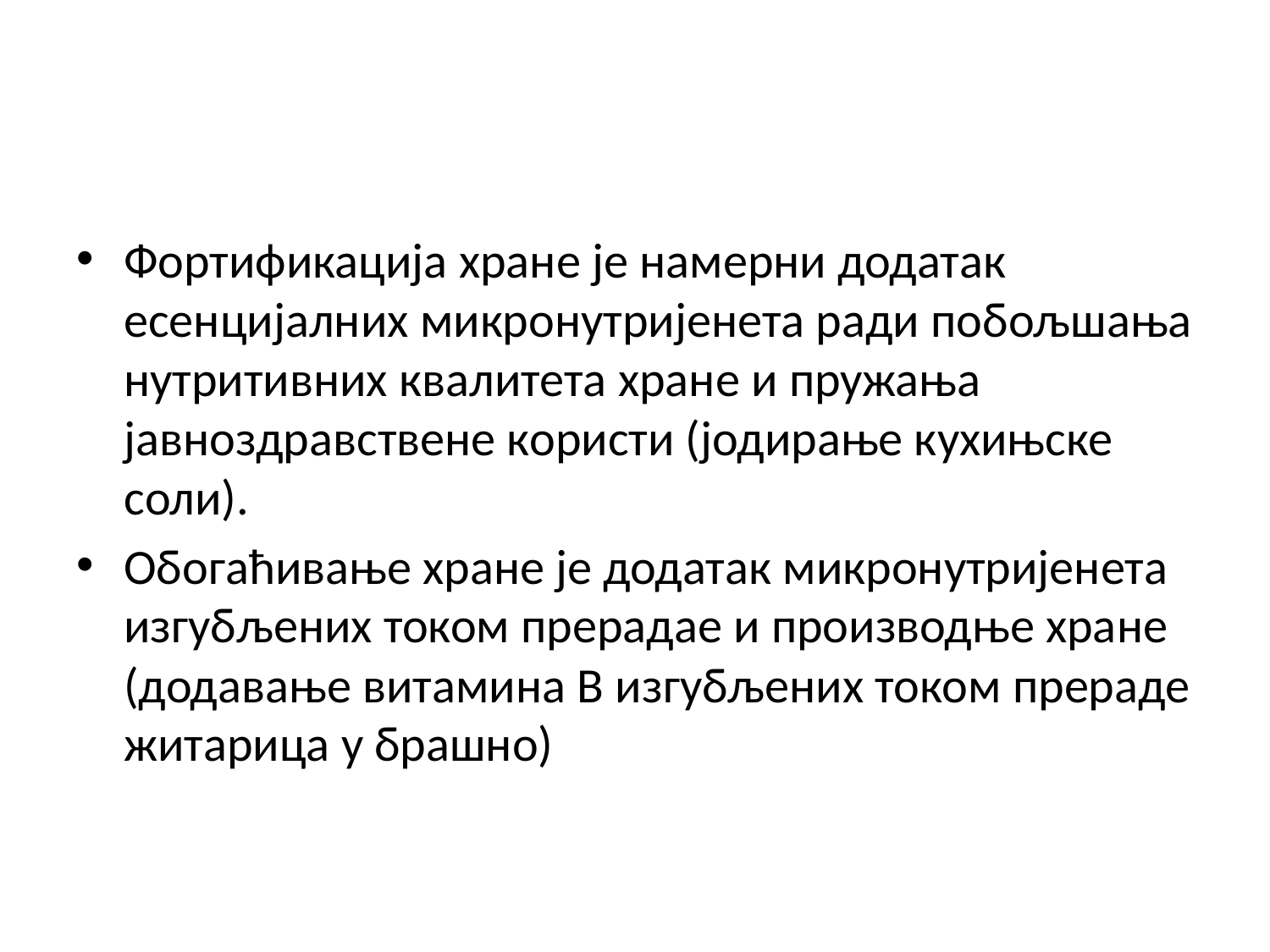

Фортификација хране је намерни додатак есенцијалних микронутријенета ради побољшања нутритивних квалитета хране и пружања јавноздравствене користи (јодирање кухињске соли).
Обогаћивање хране је додатак микронутријенета изгубљених током прерадае и производње хране (додавање витамина В изгубљених током прераде житарица у брашно)